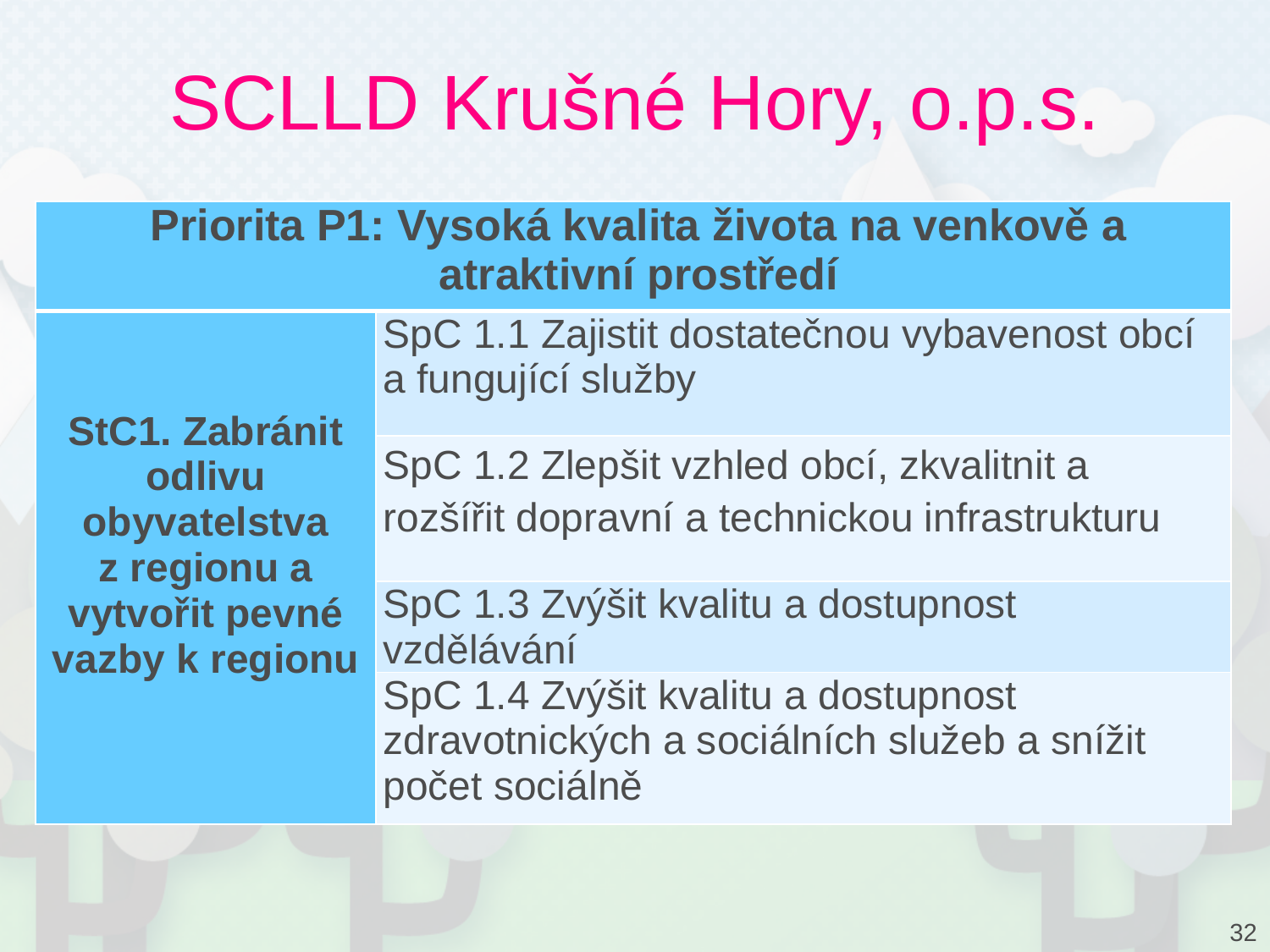

# SCLLD Krušné Hory, o.p.s.

| Priorita P1: Vysoká kvalita života na venkově a atraktivní prostředí |  |
| --- | --- |
| StC1. Zabránit odlivu obyvatelstva z regionu a vytvořit pevné vazby k regionu | SpC 1.1 Zajistit dostatečnou vybavenost obcí a fungující služby |
|  | SpC 1.2 Zlepšit vzhled obcí, zkvalitnit a rozšířit dopravní a technickou infrastrukturu |
|  | SpC 1.3 Zvýšit kvalitu a dostupnost vzdělávání |
|  | SpC 1.4 Zvýšit kvalitu a dostupnost zdravotnických a sociálních služeb a snížit počet sociálně |
32